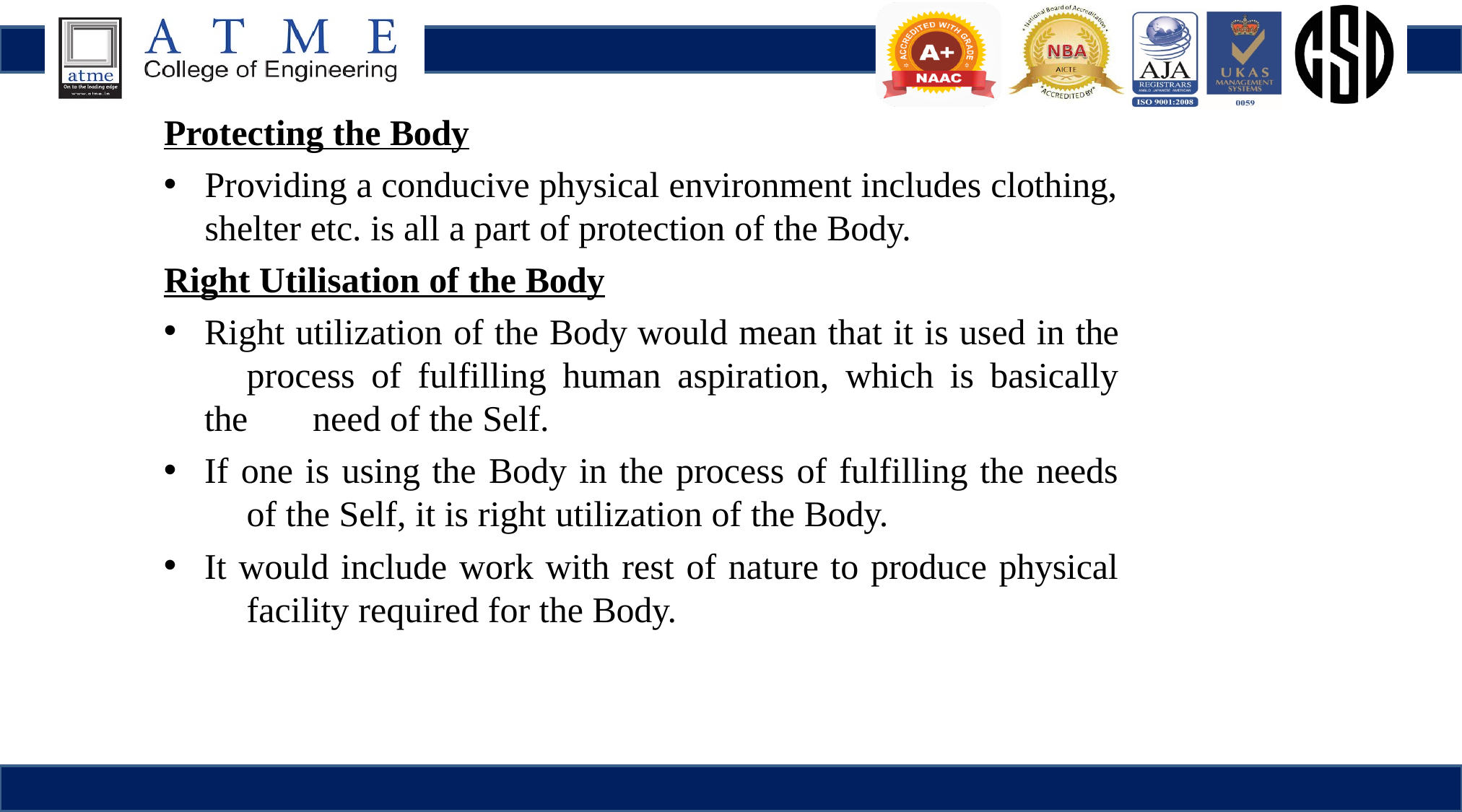

Protecting the Body
Providing a conducive physical environment includes clothing, shelter etc. is all a part of protection of the Body.
Right Utilisation of the Body
Right utilization of the Body would mean that it is used in the 	process of fulfilling human aspiration, which is basically the 	need of the Self.
If one is using the Body in the process of fulfilling the needs 	of the Self, it is right utilization of the Body.
It would include work with rest of nature to produce physical 	facility required for the Body.